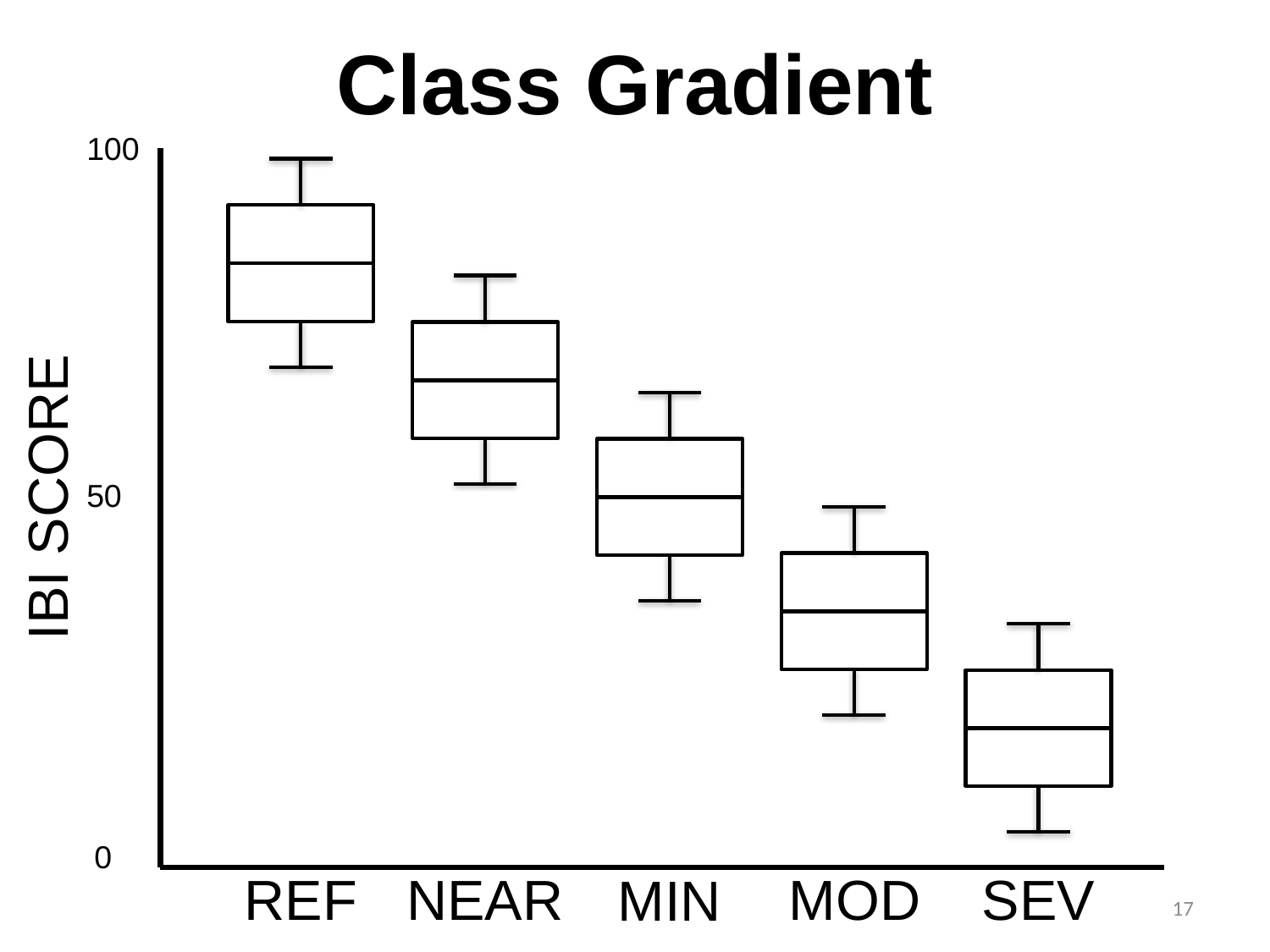

# Class Gradient
100
50
0

IBI SCORE
MOD
SEV
REF
NEAR
MIN
17